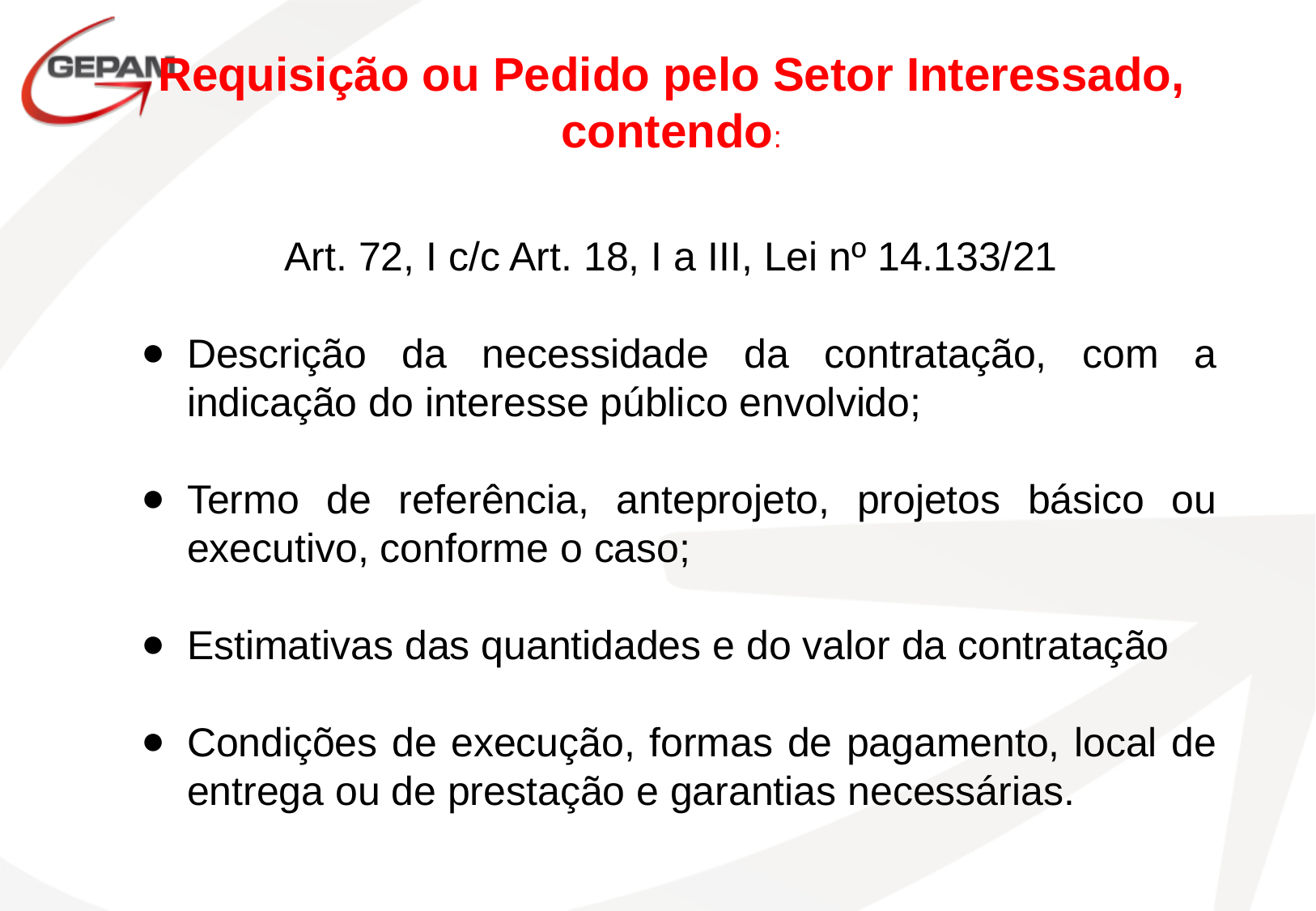

Requisição ou Pedido pelo Setor Interessado, contendo:

Art. 72, I c/c Art. 18, I a III, Lei nº 14.133/21

Descrição da necessidade da contratação, com a indicação do interesse público envolvido;

Termo de referência, anteprojeto, projetos básico ou executivo, conforme o caso;

Estimativas das quantidades e do valor da contratação

Condições de execução, formas de pagamento, local de entrega ou de prestação e garantias necessárias.